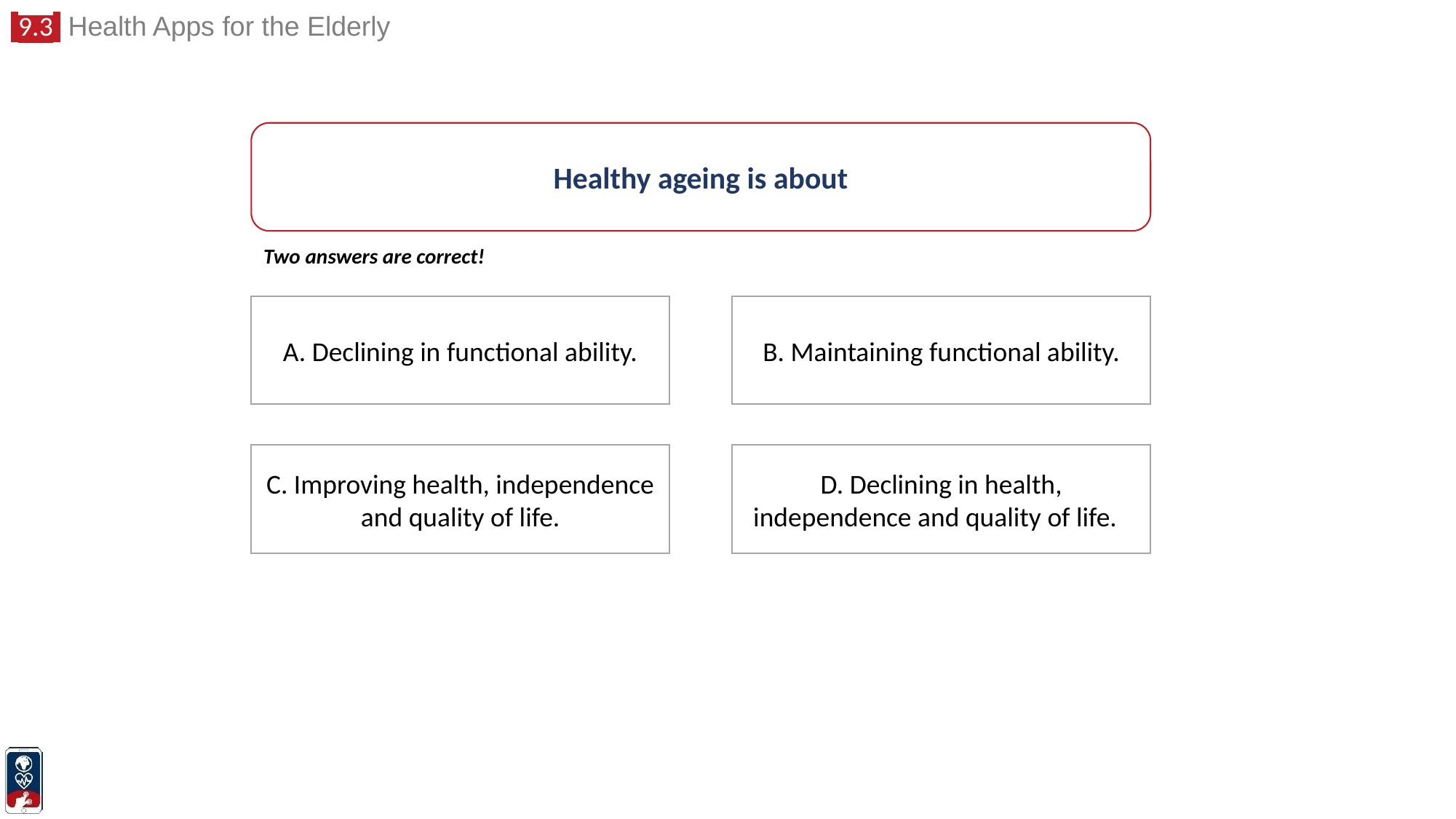

Healthy ageing is about
Two answers are correct!
A. Declining in functional ability.
B. Maintaining functional ability.
C. Improving health, independence and quality of life.
D. Declining in health, independence and quality of life.